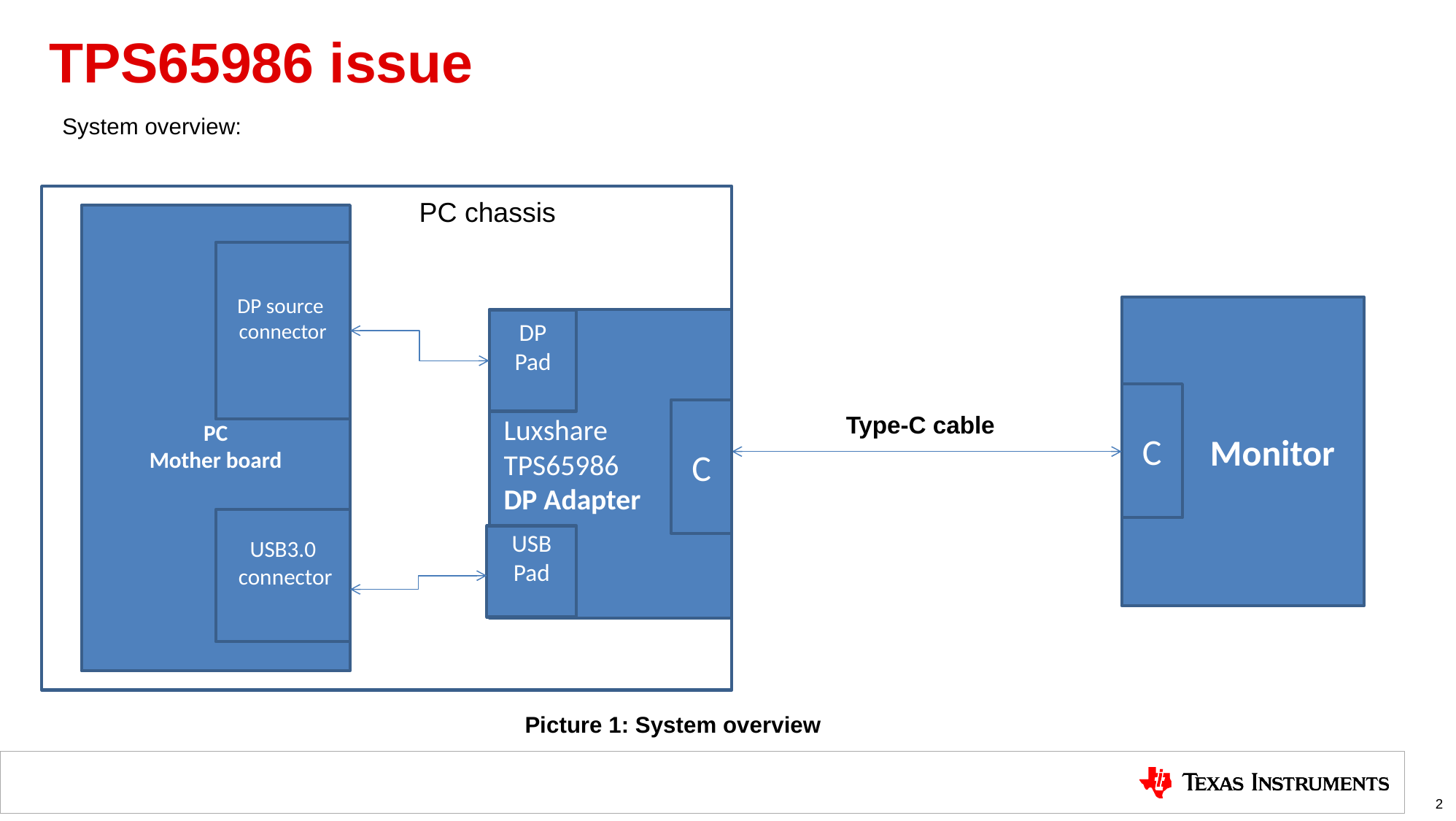

# TPS65986 issue
System overview:

r

PC chassis

PC
Mother board

DP source
connector

         Monitor

Luxshare TPS65986
DP Adapter

DP Pad

C
C
Type-C cable
USB3.0
 connector

USB Pad

Picture 1: System overview
2